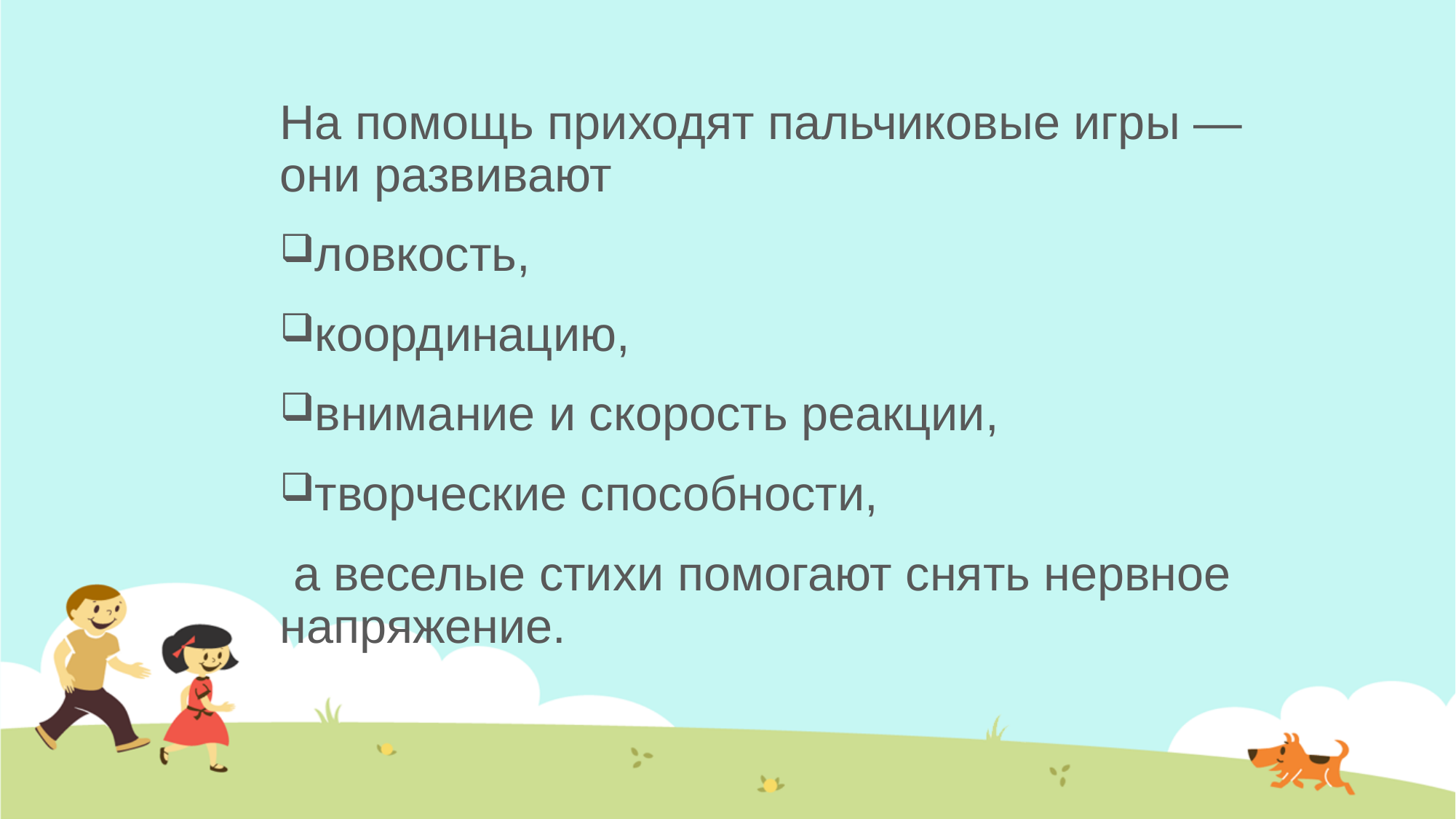

На помощь приходят пальчиковые игры — они развивают
ловкость,
координацию,
внимание и скорость реакции,
творческие способности,
 а веселые стихи помогают снять нервное напряжение.